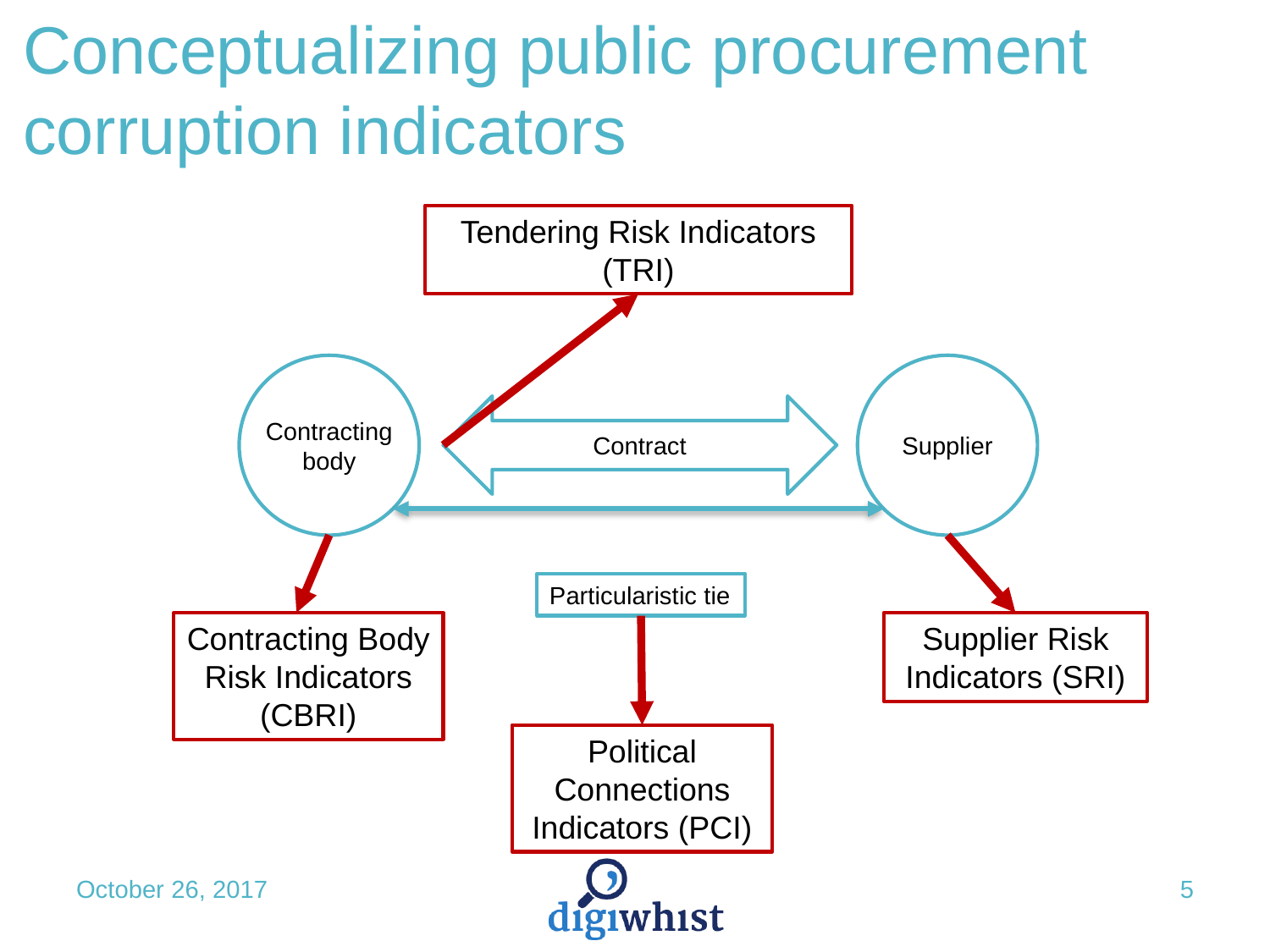

# Conceptualizing public procurement corruption indicators
Tendering Risk Indicators (TRI)
Contracting body
Supplier
Contract
Particularistic tie
Supplier Risk Indicators (SRI)
Contracting Body Risk Indicators (CBRI)
Political Connections Indicators (PCI)
October 26, 2017
5